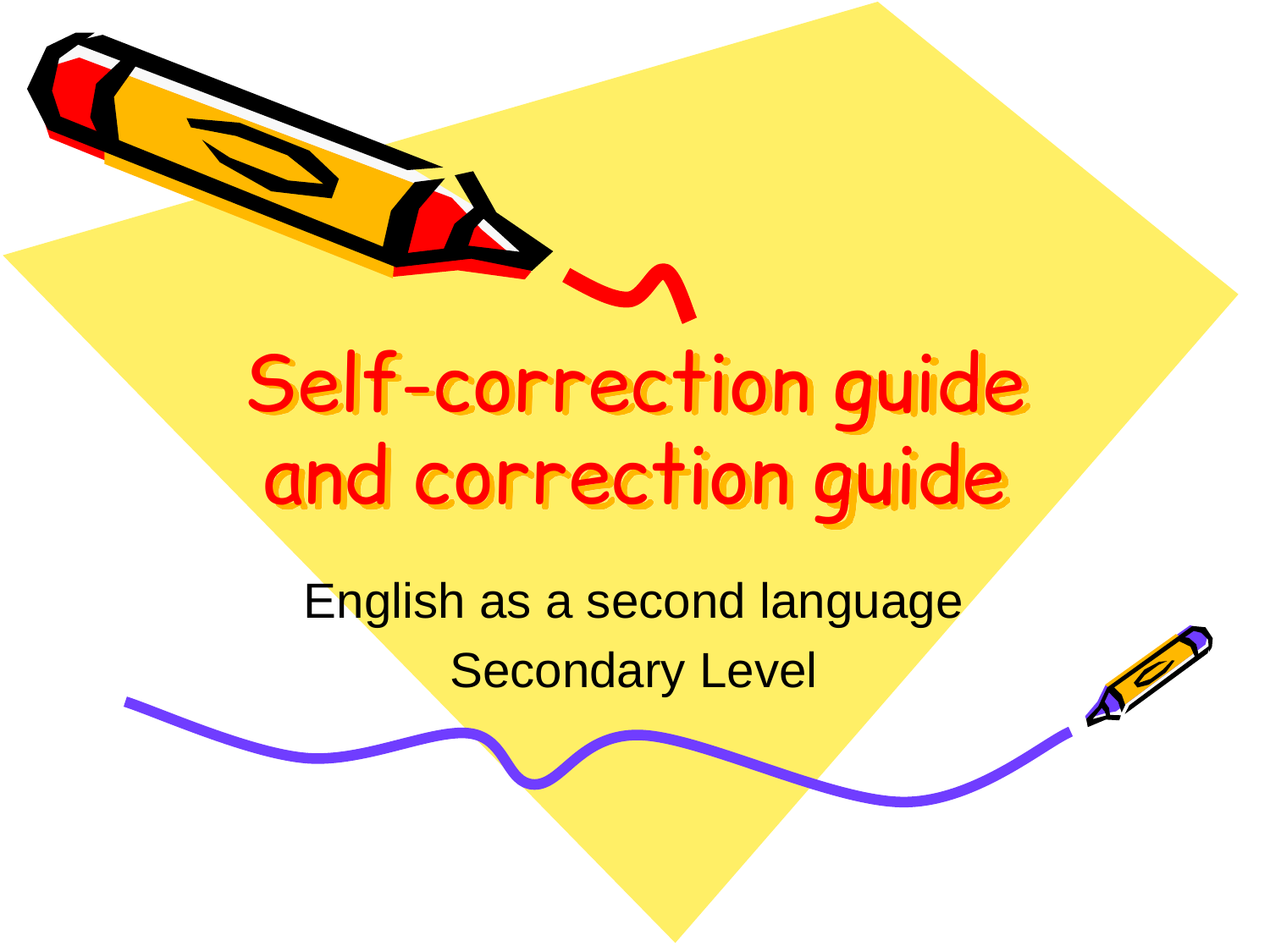

# Self-correction guide and correction guide
English as a second language
Secondary Level